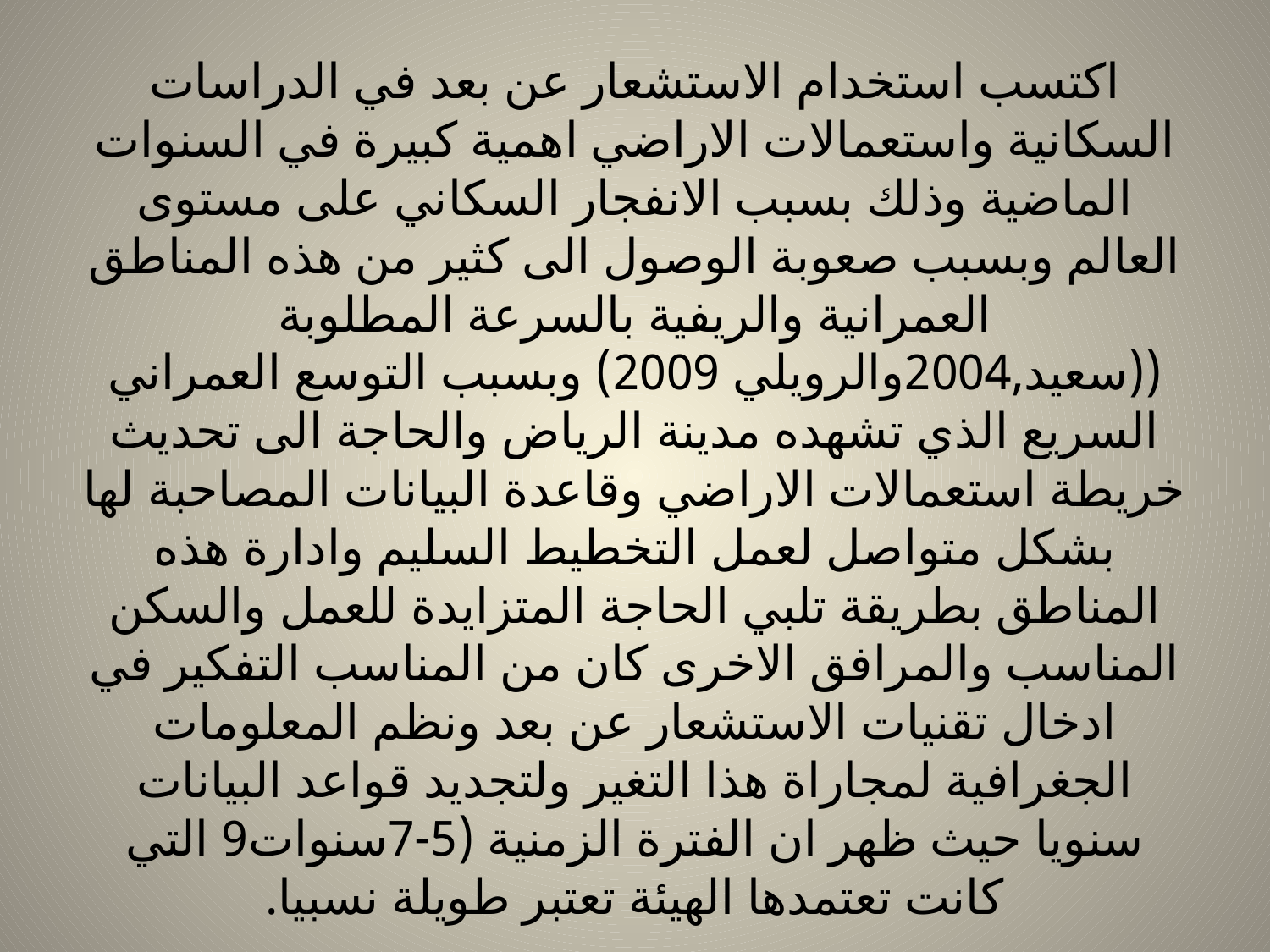

# اكتسب استخدام الاستشعار عن بعد في الدراسات السكانية واستعمالات الاراضي اهمية كبيرة في السنوات الماضية وذلك بسبب الانفجار السكاني على مستوى العالم وبسبب صعوبة الوصول الى كثير من هذه المناطق العمرانية والريفية بالسرعة المطلوبة ((سعيد,2004والرويلي 2009) وبسبب التوسع العمراني السريع الذي تشهده مدينة الرياض والحاجة الى تحديث خريطة استعمالات الاراضي وقاعدة البيانات المصاحبة لها بشكل متواصل لعمل التخطيط السليم وادارة هذه المناطق بطريقة تلبي الحاجة المتزايدة للعمل والسكن المناسب والمرافق الاخرى كان من المناسب التفكير في ادخال تقنيات الاستشعار عن بعد ونظم المعلومات الجغرافية لمجاراة هذا التغير ولتجديد قواعد البيانات سنويا حيث ظهر ان الفترة الزمنية (5-7سنوات9 التي كانت تعتمدها الهيئة تعتبر طويلة نسبيا.